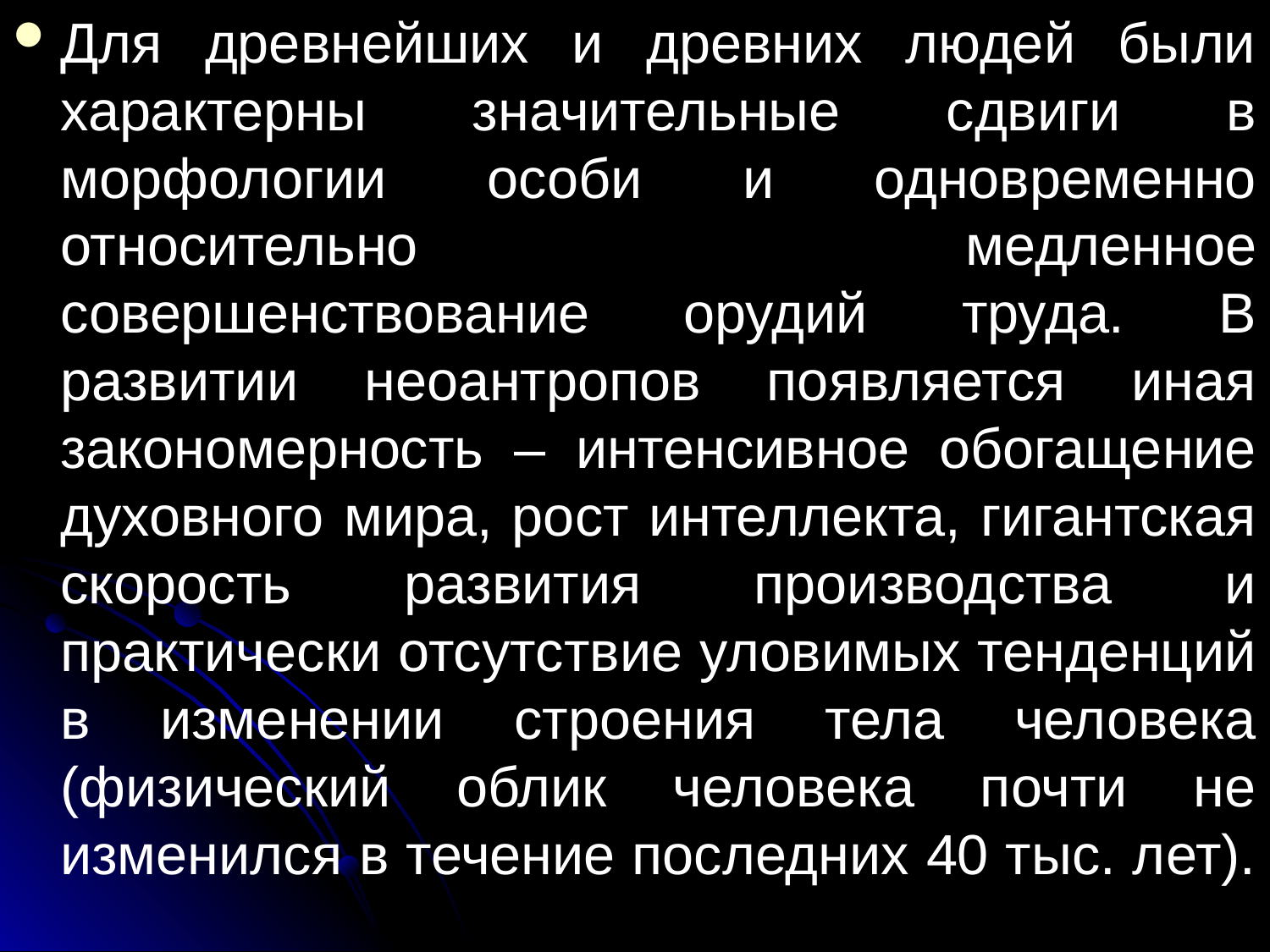

Для древнейших и древних людей были характерны значительные сдвиги в морфологии особи и одновременно относительно медленное совершенствование орудий труда. В развитии неоантропов появляется иная закономерность – интенсивное обогащение духовного мира, рост интеллекта, гигантская скорость развития производства и практически отсутствие уловимых тенденций в изменении строения тела человека (физический облик человека почти не изменился в течение последних 40 тыс. лет).